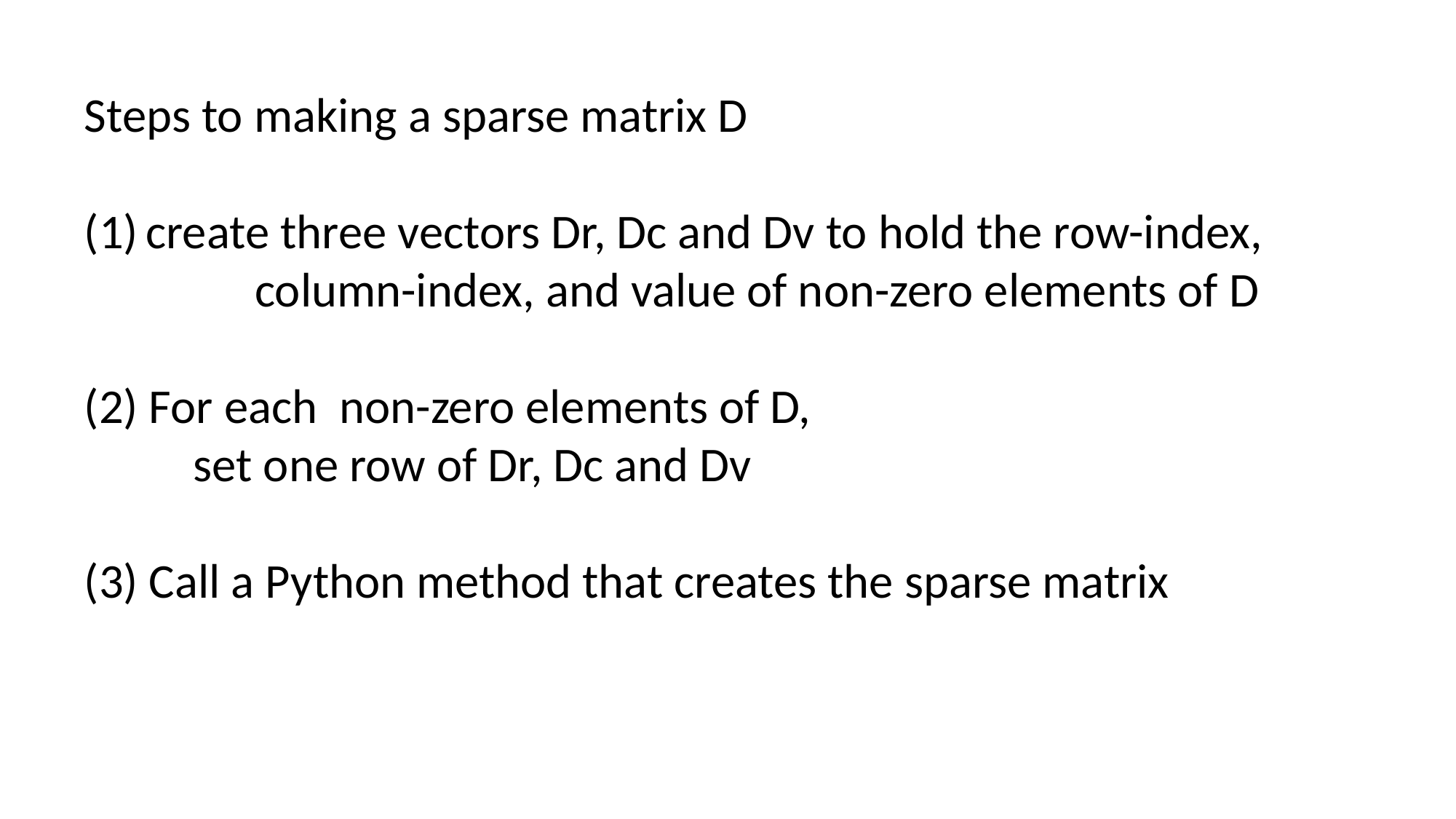

Steps to making a sparse matrix D

create three vectors Dr, Dc and Dv to hold the row-index,	column-index, and value of non-zero elements of D

(2) For each  non-zero elements of D,
	set one row of Dr, Dc and Dv

(3) Call a Python method that creates the sparse matrix